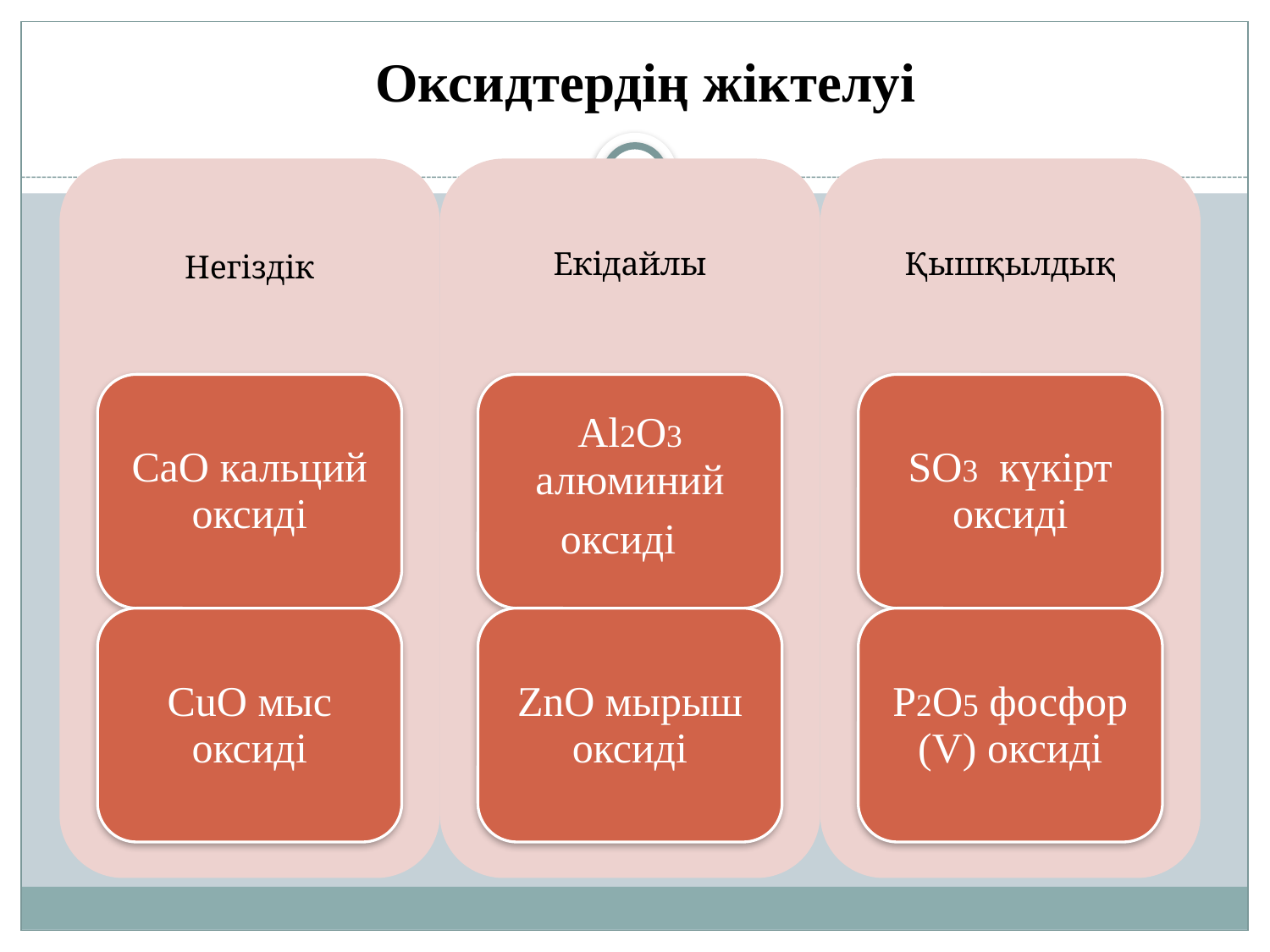

# Оксидтердің жіктелуі
Негіздік
CaO кальций оксиді
CuO мыс оксиді
Екідайлы
Al2O3 алюминий оксиді
ZnO мырыш оксиді
Қышқылдық
SO3  күкірт оксиді
P2O5 фосфор (V) оксиді